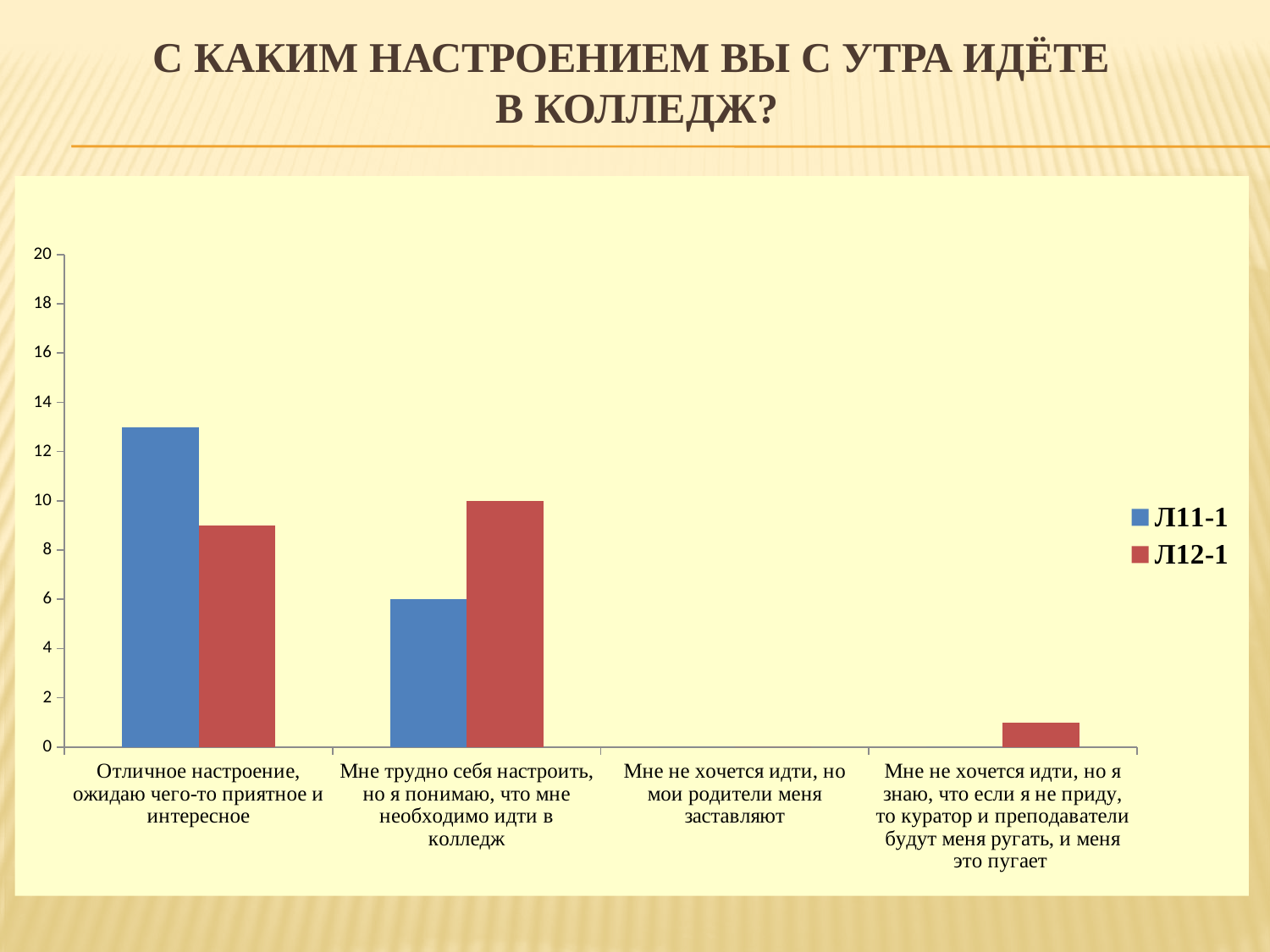

# С каким настроением вы с утра идёте в колледж?

### Chart

| Category | Л11-1 | Л12-1 |
|---|---|---|
| Отличное настроение, ожидаю чего-то приятное и интересное | 13.0 | 9.0 |
| Мне трудно себя настроить, но я понимаю, что мне необходимо идти в колледж | 6.0 | 10.0 |
| Мне не хочется идти, но мои родители меня заставляют | 0.0 | 0.0 |
| Мне не хочется идти, но я знаю, что если я не приду, то куратор и преподаватели будут меня ругать, и меня это пугает  | 0.0 | 1.0 |